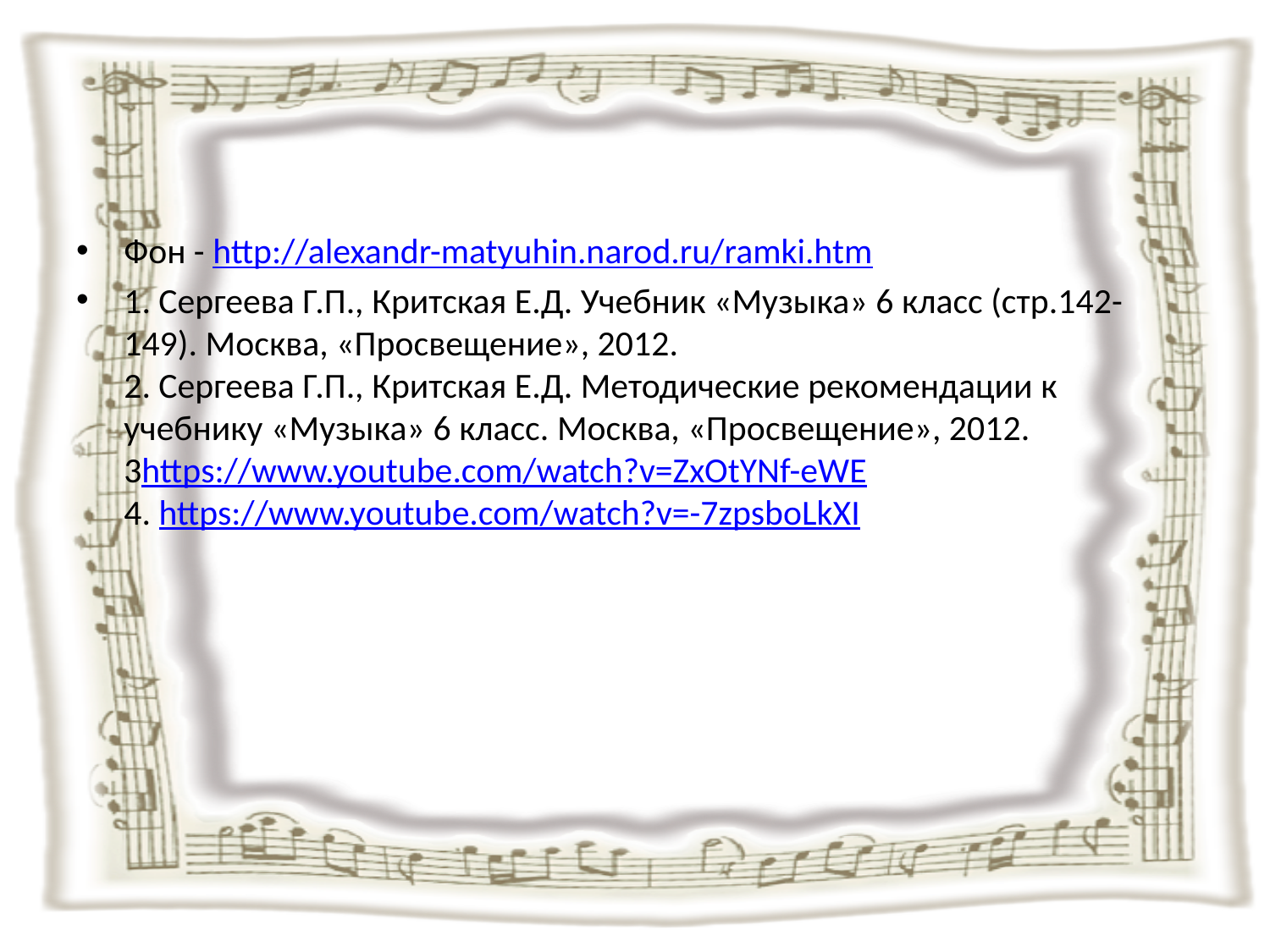

#
Фон - http://alexandr-matyuhin.narod.ru/ramki.htm
1. Сергеева Г.П., Критская Е.Д. Учебник «Музыка» 6 класс (стр.142-149). Москва, «Просвещение», 2012.
2. Сергеева Г.П., Критская Е.Д. Методические рекомендации к учебнику «Музыка» 6 класс. Москва, «Просвещение», 2012.
3https://www.youtube.com/watch?v=ZxOtYNf-eWE
4. https://www.youtube.com/watch?v=-7zpsboLkXI